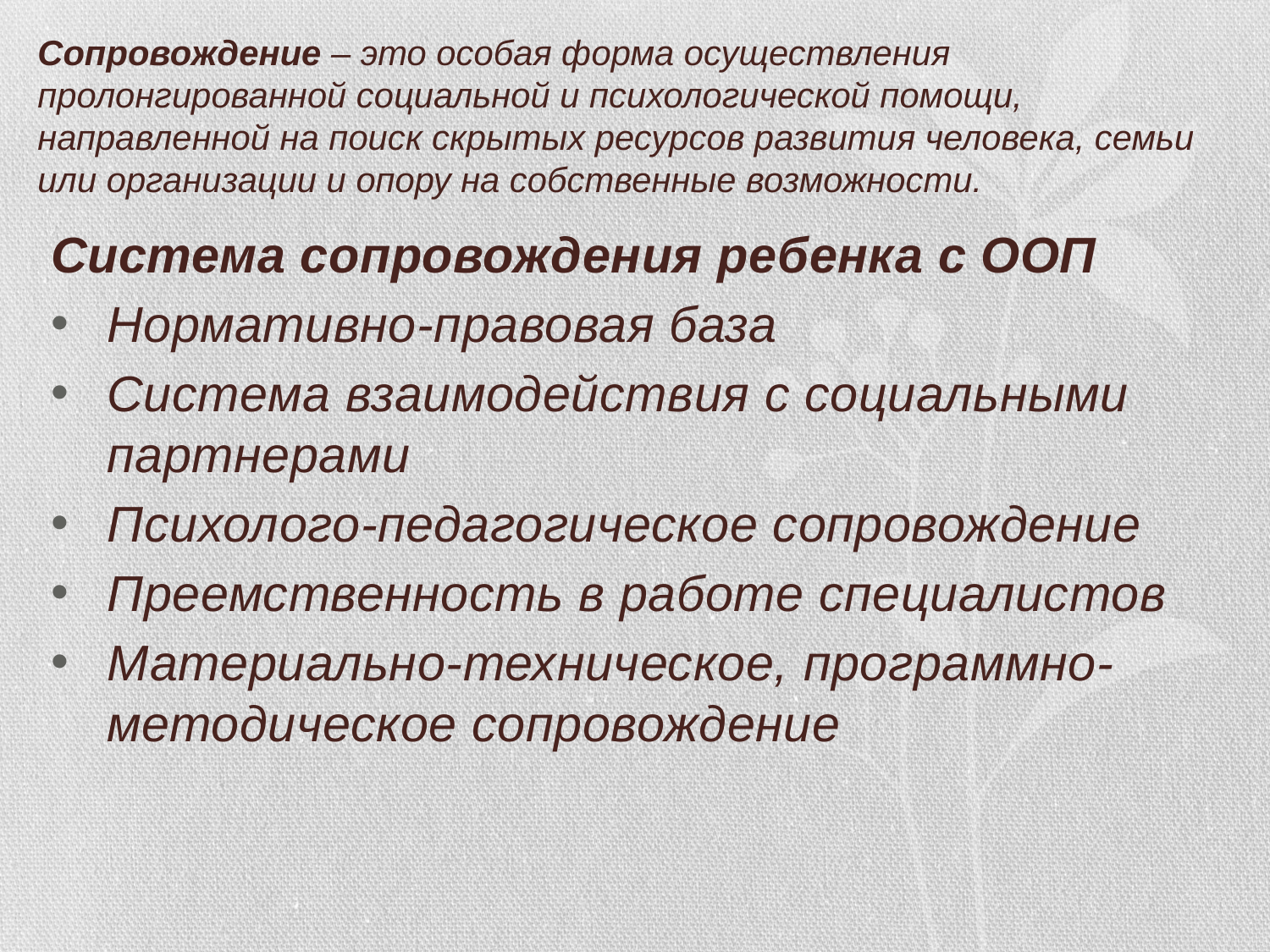

# Сопровождение – это особая форма осуществления пролонгированной социальной и психологической помощи, направленной на поиск скрытых ресурсов развития человека, семьи или организации и опору на собственные возможности.
Система сопровождения ребенка с ООП
Нормативно-правовая база
Система взаимодействия с социальными партнерами
Психолого-педагогическое сопровождение
Преемственность в работе специалистов
Материально-техническое, программно-методическое сопровождение